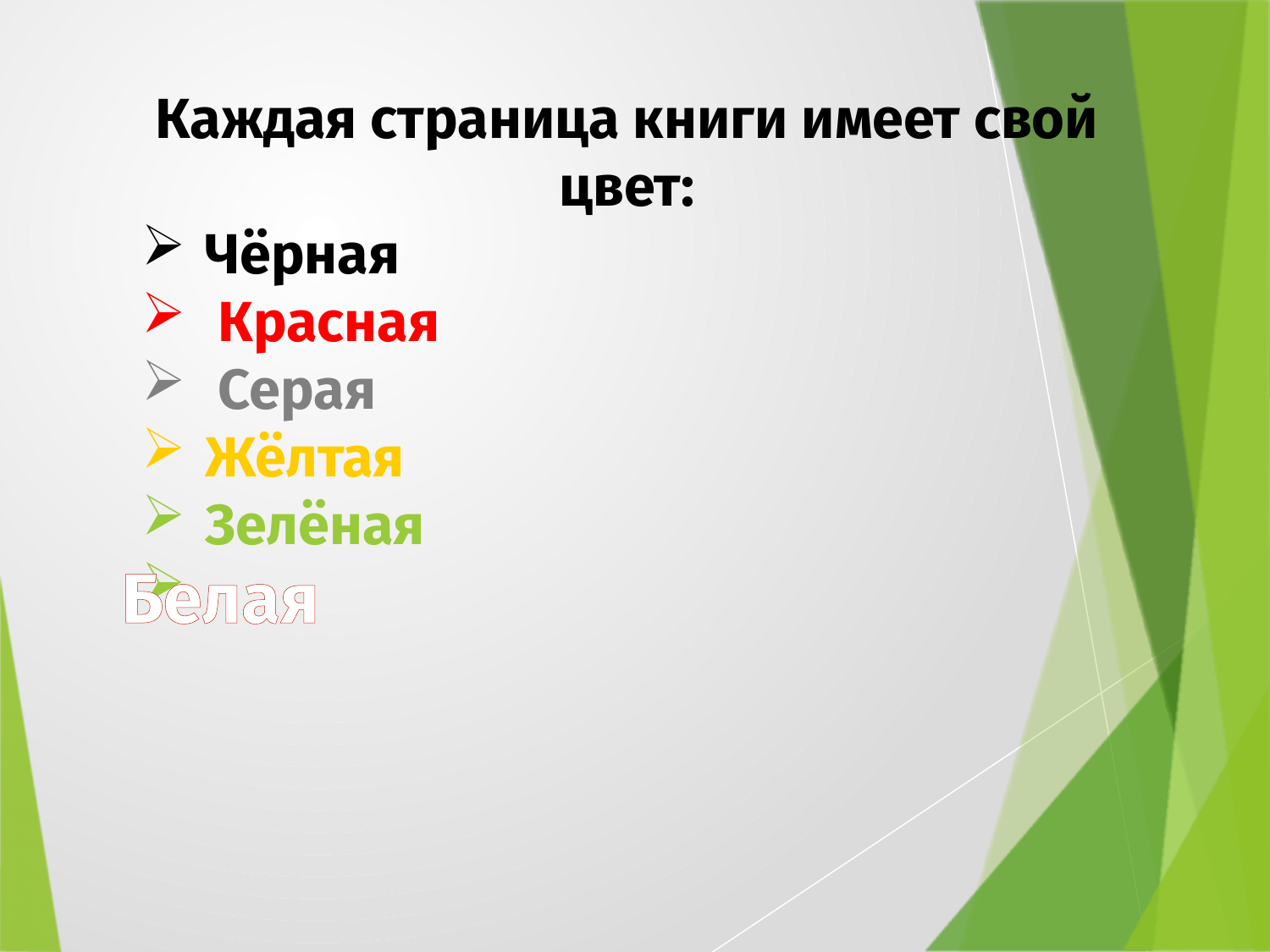

Каждая страница книги имеет свой цвет:
Чёрная
 Красная
 Серая
Жёлтая
Зелёная

Белая